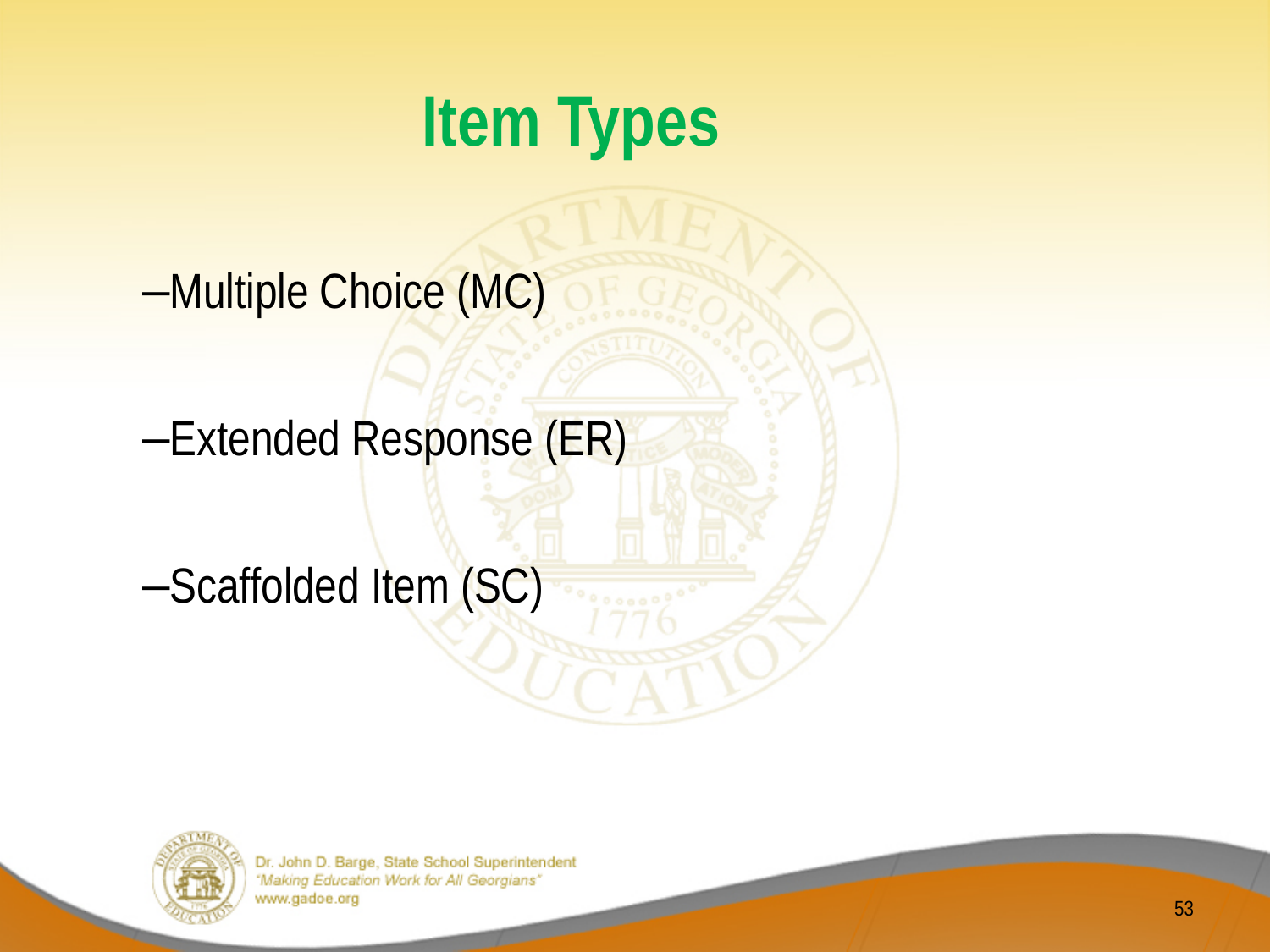

Item Types

Multiple Choice (MC)

Extended Response (ER)

Scaffolded Item (SC)
53